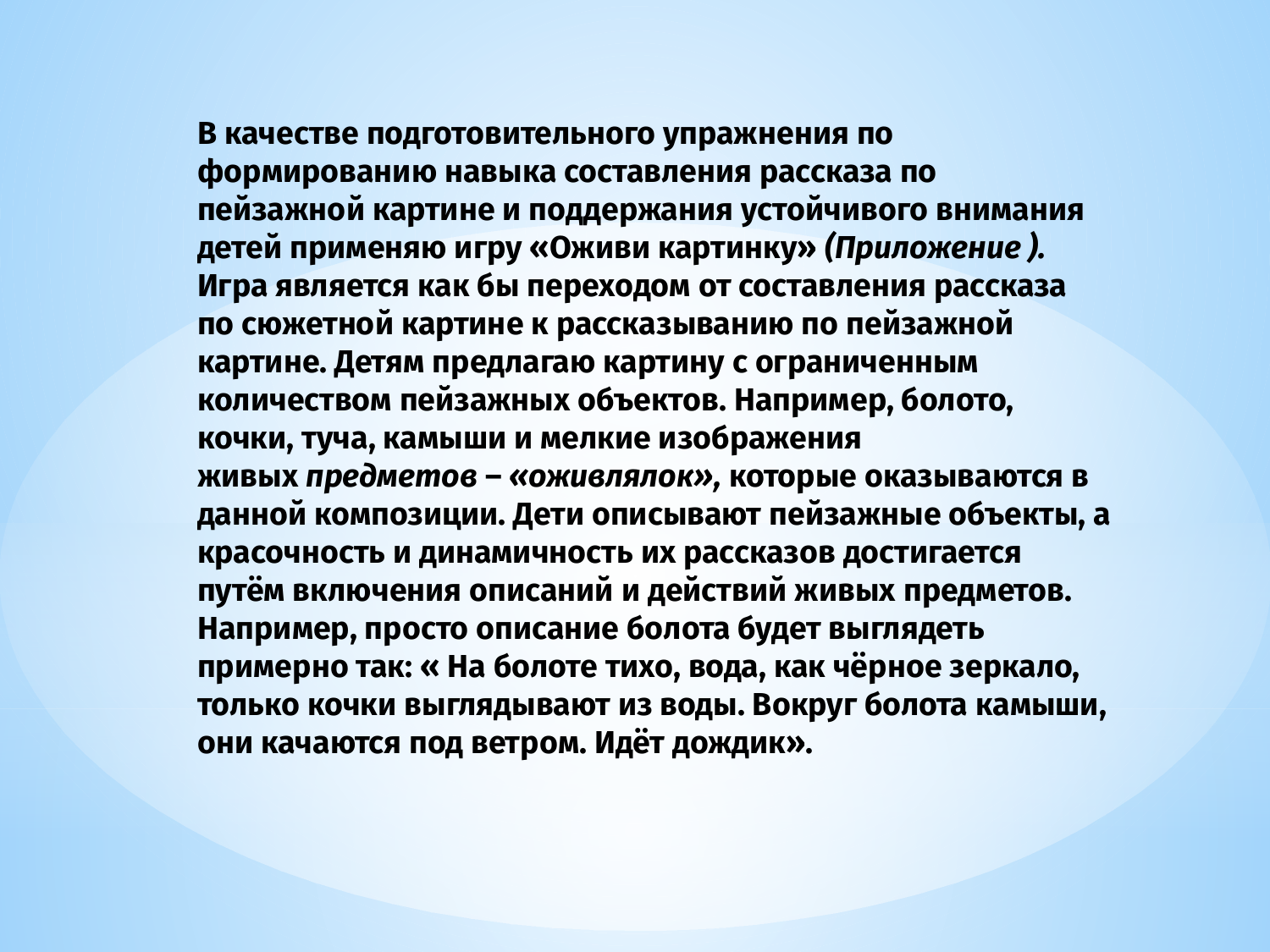

В качестве подготовительного упражнения по формированию навыка составления рассказа по пейзажной картине и поддержания устойчивого внимания детей применяю игру «Оживи картинку» (Приложение ).
Игра является как бы переходом от составления рассказа по сюжетной картине к рассказыванию по пейзажной картине. Детям предлагаю картину с ограниченным количеством пейзажных объектов. Например, болото, кочки, туча, камыши и мелкие изображения живых предметов – «оживлялок», которые оказываются в данной композиции. Дети описывают пейзажные объекты, а красочность и динамичность их рассказов достигается путём включения описаний и действий живых предметов.
Например, просто описание болота будет выглядеть примерно так: « На болоте тихо, вода, как чёрное зеркало, только кочки выглядывают из воды. Вокруг болота камыши, они качаются под ветром. Идёт дождик».